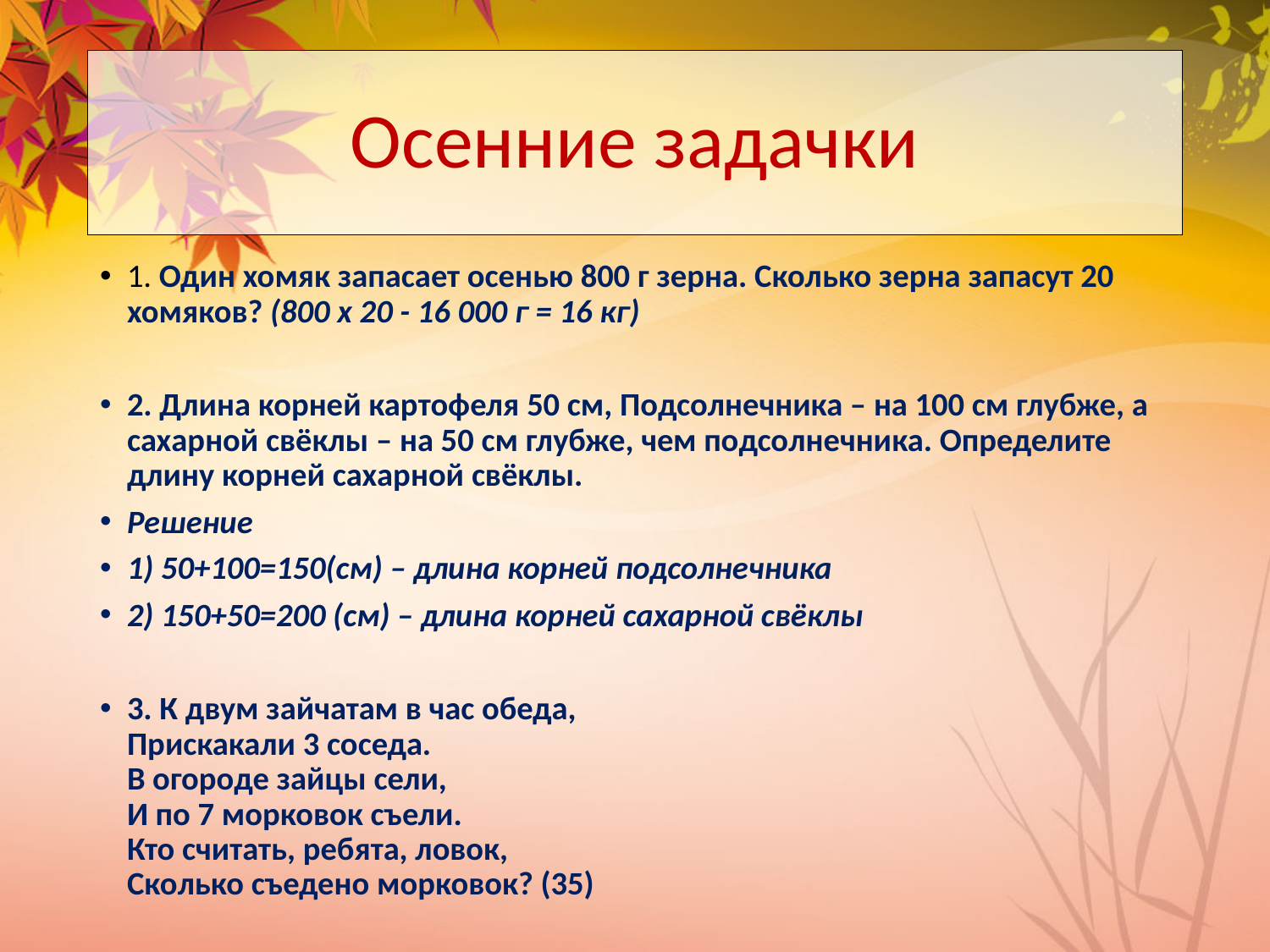

# Осенние задачки
1. Один хомяк запасает осенью 800 г зерна. Сколько зерна запасут 20 хомяков? (800 х 20 - 16 000 г = 16 кг)

2. Длина корней картофеля 50 см, Подсолнечника – на 100 см глубже, а сахарной свёклы – на 50 см глубже, чем подсолнечника. Определите длину корней сахарной свёклы.
Решение
1) 50+100=150(см) – длина корней подсолнечника
2) 150+50=200 (см) – длина корней сахарной свёклы

3. К двум зайчатам в час обеда,
Прискакали 3 соседа.
В огороде зайцы сели,
И по 7 морковок съели.
Кто считать, ребята, ловок,
Сколько съедено морковок? (35)